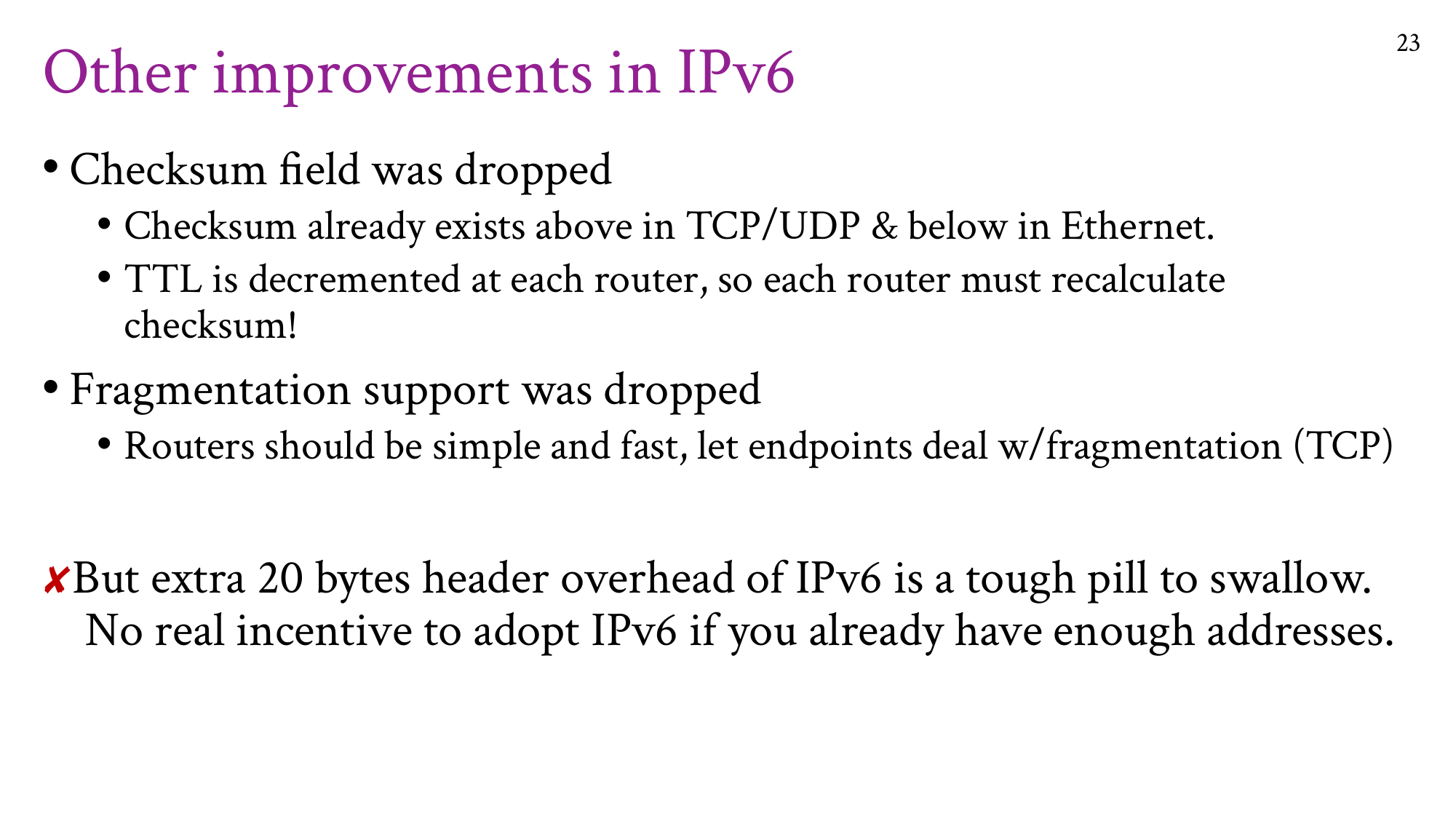

# Other improvements in IPv6
Checksum field was dropped
Checksum already exists above in TCP/UDP & below in Ethernet.
TTL is decremented at each router, so each router must recalculate checksum!
Fragmentation support was dropped
Routers should be simple and fast, let endpoints deal w/fragmentation (TCP)

✘But extra 20 bytes header overhead of IPv6 is a tough pill to swallow.
    No real incentive to adopt IPv6 if you already have enough addresses.